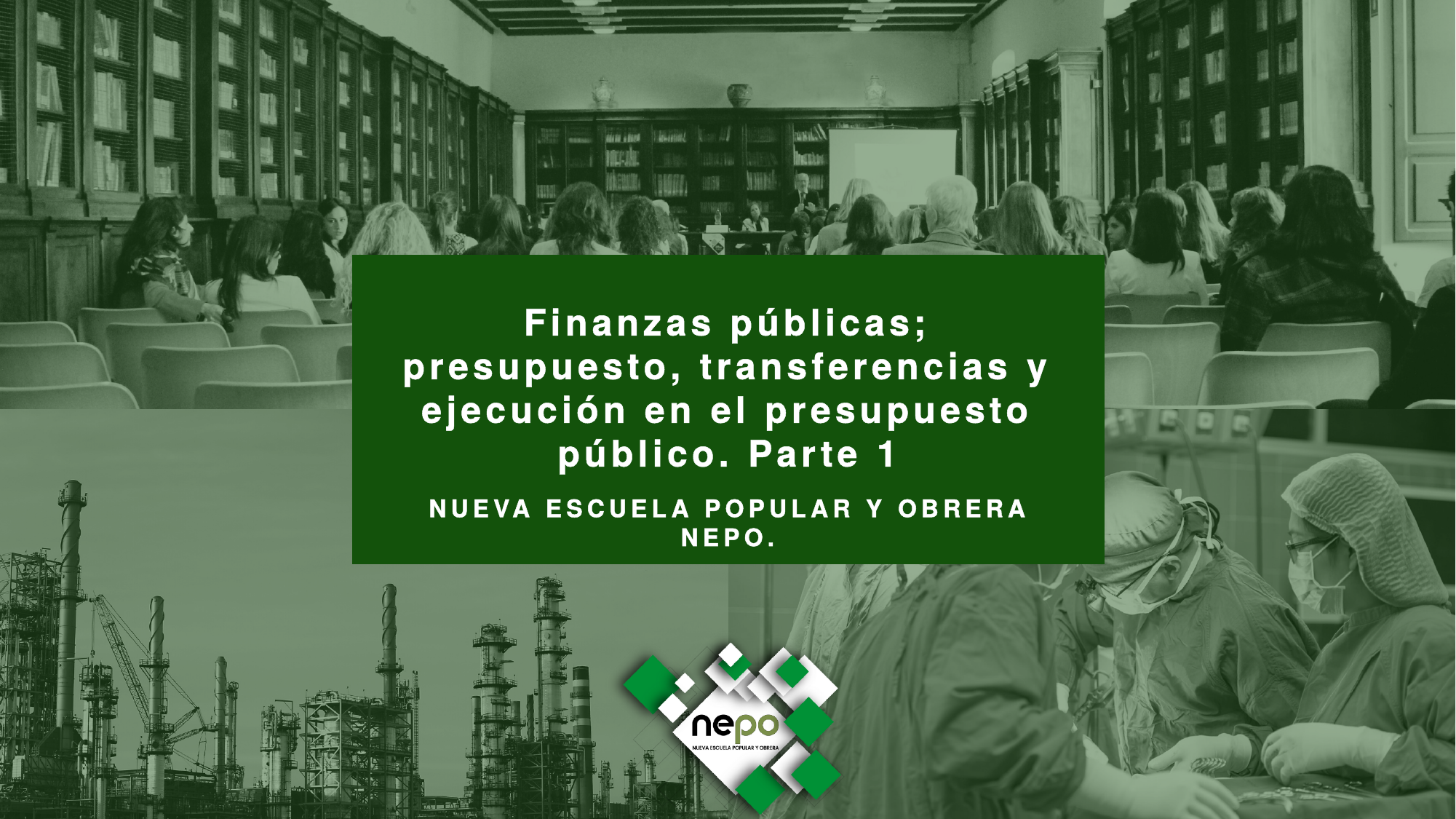

Finanzas públicas; presupuesto, transferencias y ejecución en el presupuesto público. Parte 1

NUEVA ESCUELA POPULAR Y OBRERA
NEPO.